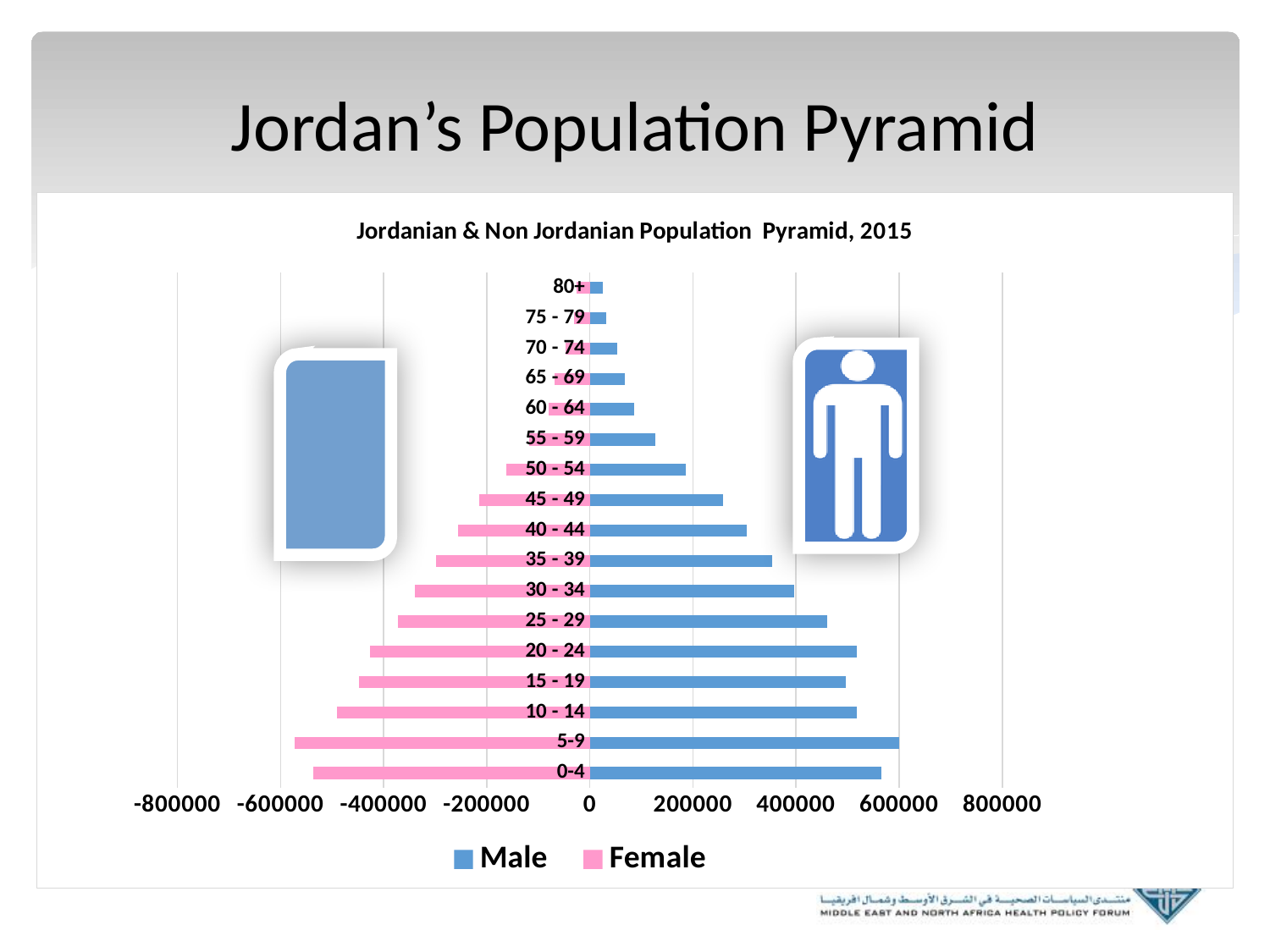

# Jordan’s Population Pyramid

### Chart: Jordanian & Non Jordanian Population  Pyramid, 2015

| Category | Male | Female |
|---|---|---|
| 0-4 | 564913.0 | -536113.0 |
| 5-9 | 599348.0 | -572186.0 |
| 10 - 14 | 518689.0 | -490290.0 |
| 15 - 19 | 496012.0 | -447661.0 |
| 20 - 24 | 517562.0 | -427105.0 |
| 25 - 29 | 460104.0 | -371594.0 |
| 30 - 34 | 397084.0 | -339447.0 |
| 35 - 39 | 354256.0 | -298462.0 |
| 40 - 44 | 304796.0 | -256303.0 |
| 45 - 49 | 258182.0 | -214182.0 |
| 50 - 54 | 186516.0 | -161788.0 |
| 55 - 59 | 126585.0 | -116957.0 |
| 60 - 64 | 85911.0 | -80361.0 |
| 65 - 69 | 67207.0 | -67948.0 |
| 70 - 74 | 52436.0 | -46777.0 |
| 75 - 79 | 32051.0 | -31459.0 |
| 80+ | 24960.0 | -26467.0 |